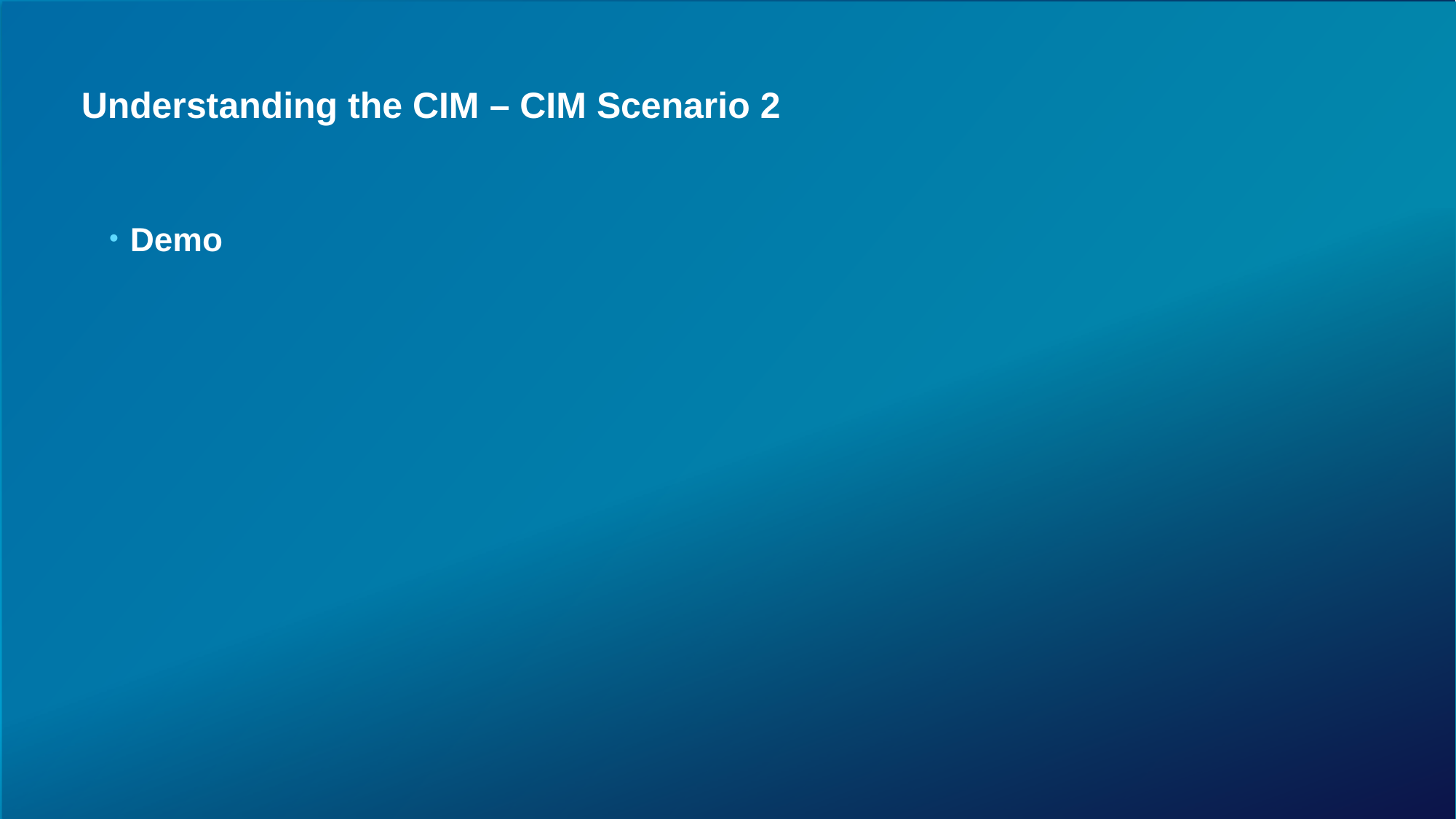

# Understanding the CIM – CIM Scenario 2

Demo